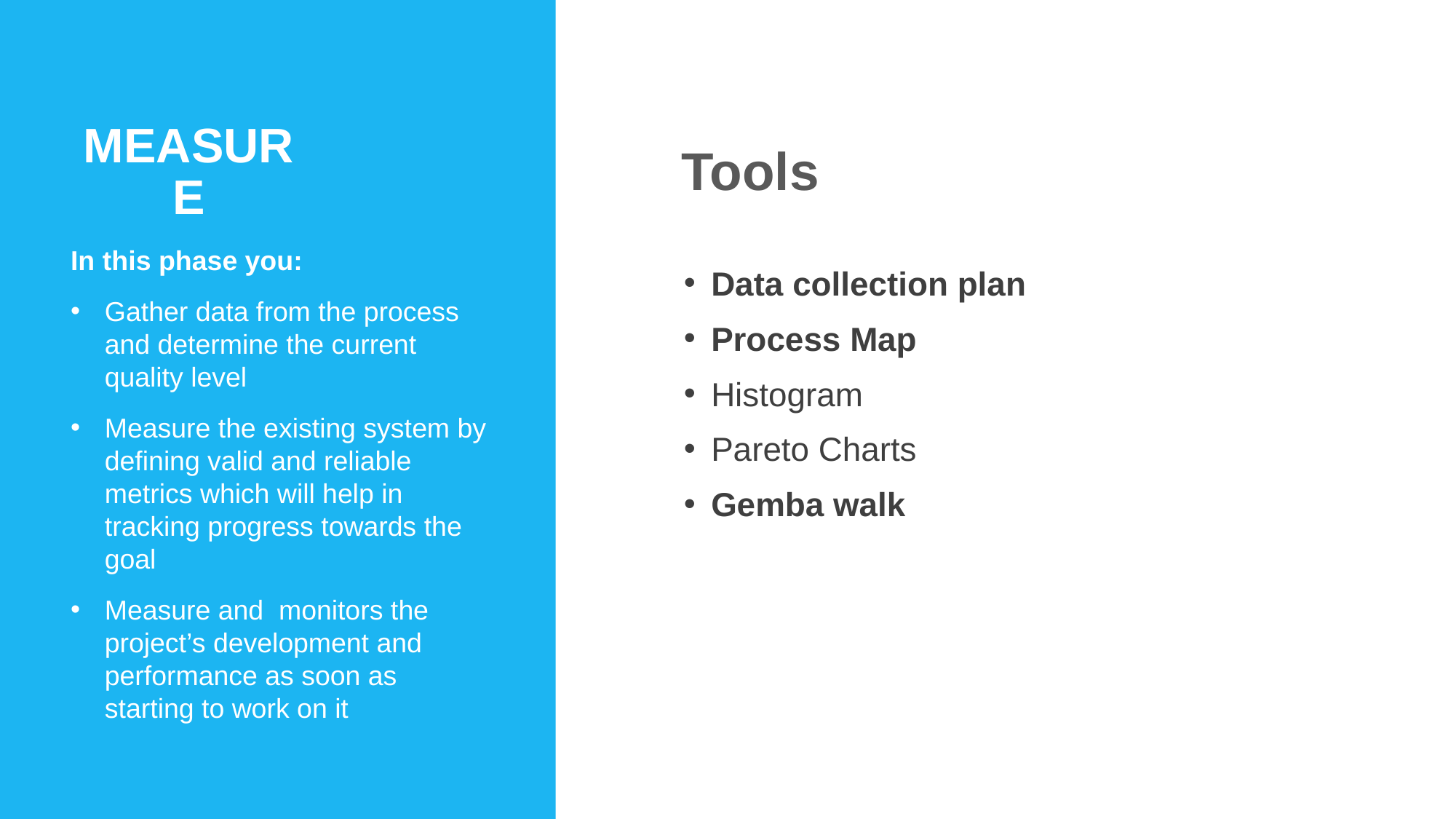

MEASURE
Tools
In this phase you:
Gather data from the process and determine the current quality level
Measure the existing system by defining valid and reliable metrics which will help in tracking progress towards the goal
Measure and  monitors the project’s development and performance as soon as starting to work on it
Data collection plan
Process Map
Histogram
Pareto Charts
Gemba walk